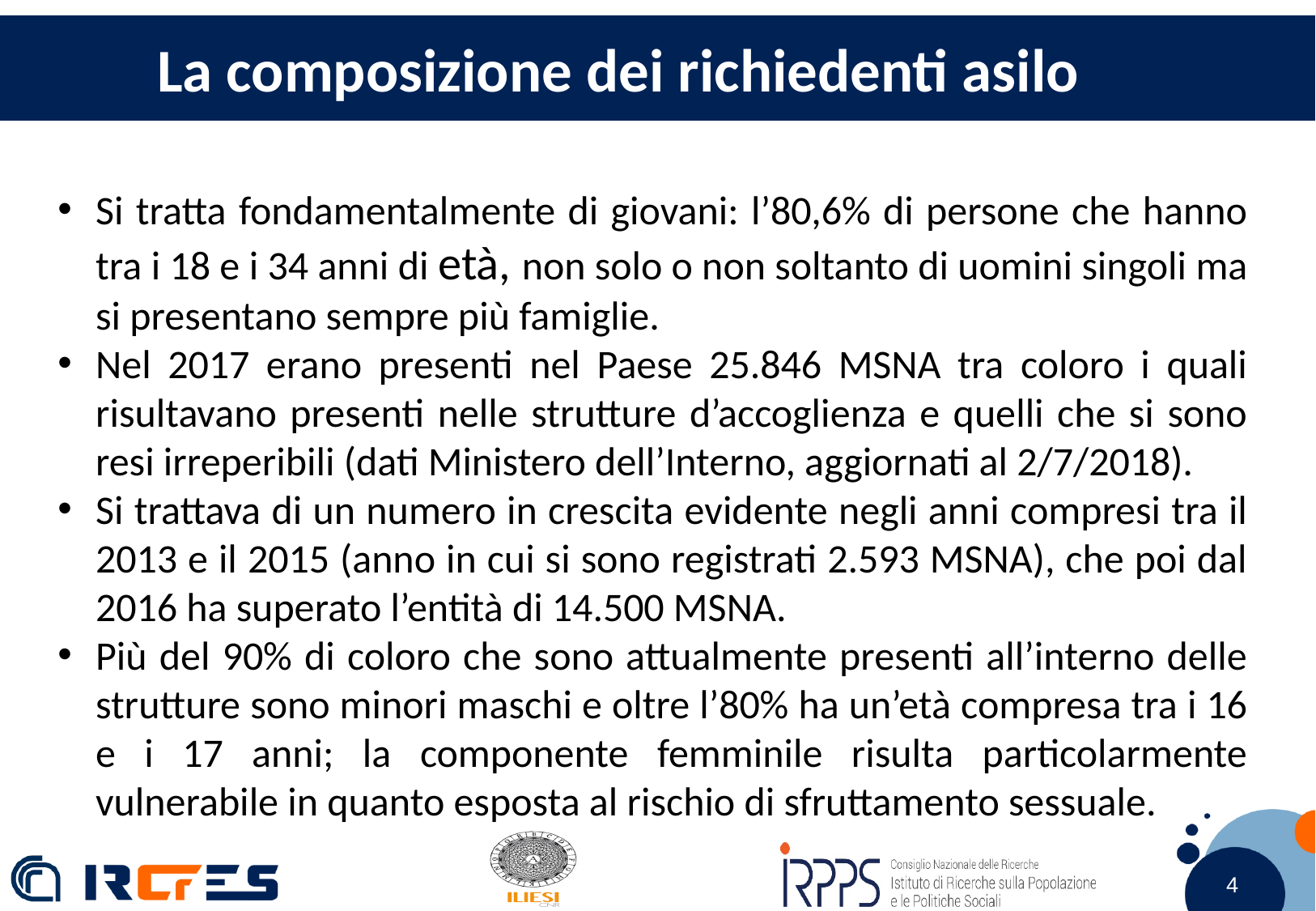

La composizione dei richiedenti asilo
Si tratta fondamentalmente di giovani: l’80,6% di persone che hanno tra i 18 e i 34 anni di età, non solo o non soltanto di uomini singoli ma si presentano sempre più famiglie.
Nel 2017 erano presenti nel Paese 25.846 MSNA tra coloro i quali risultavano presenti nelle strutture d’accoglienza e quelli che si sono resi irreperibili (dati Ministero dell’Interno, aggiornati al 2/7/2018).
Si trattava di un numero in crescita evidente negli anni compresi tra il 2013 e il 2015 (anno in cui si sono registrati 2.593 MSNA), che poi dal 2016 ha superato l’entità di 14.500 MSNA.
Più del 90% di coloro che sono attualmente presenti all’interno delle strutture sono minori maschi e oltre l’80% ha un’età compresa tra i 16 e i 17 anni; la componente femminile risulta particolarmente vulnerabile in quanto esposta al rischio di sfruttamento sessuale.